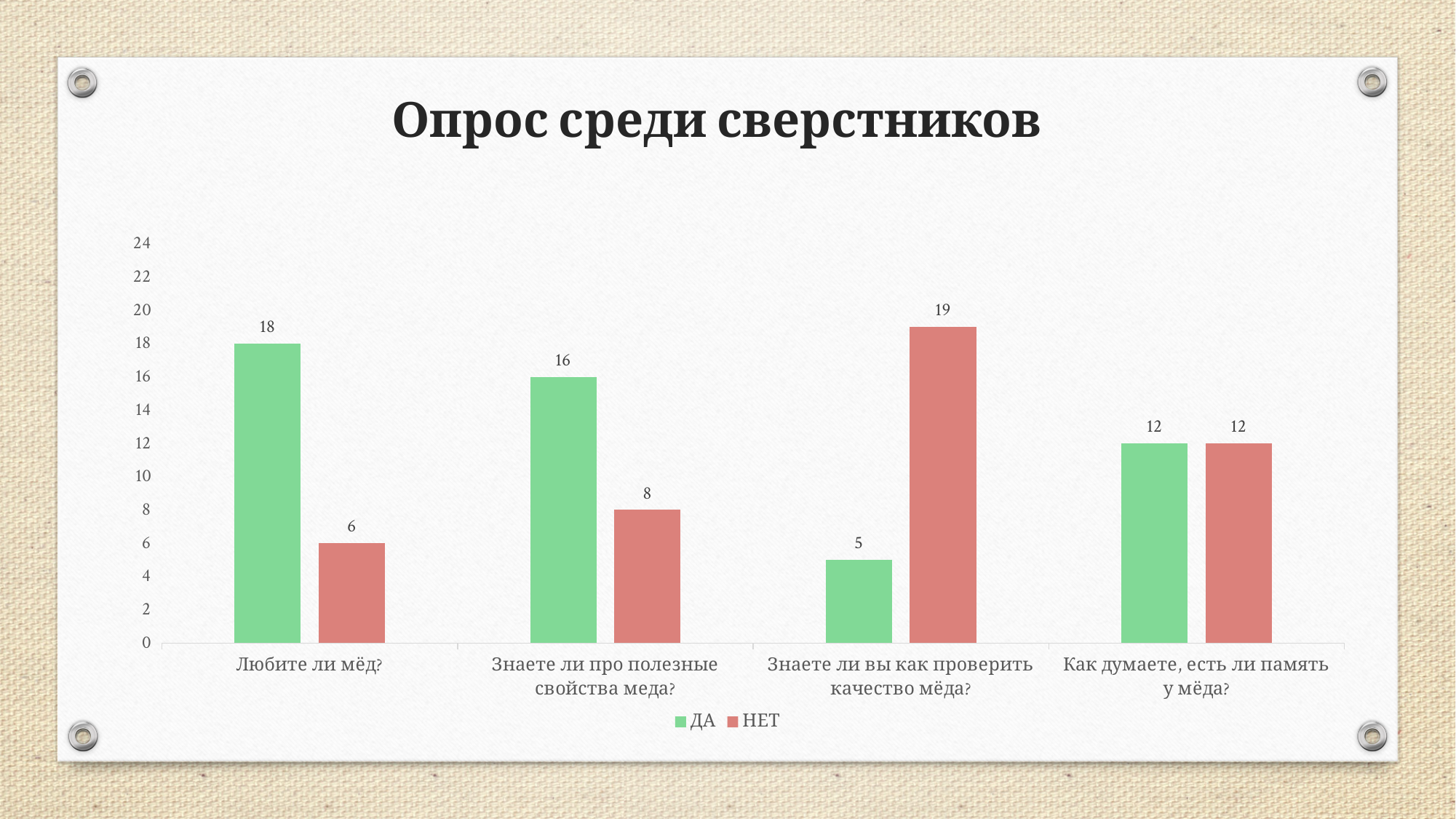

# Опрос среди сверстников

### Chart

| Category | ДА | НЕТ |
|---|---|---|
| Любите ли мёд? | 18.0 | 6.0 |
| Знаете ли про полезные свойства меда? | 16.0 | 8.0 |
| Знаете ли вы как проверить качество мёда? | 5.0 | 19.0 |
| Как думаете, есть ли память у мёда? | 12.0 | 12.0 |